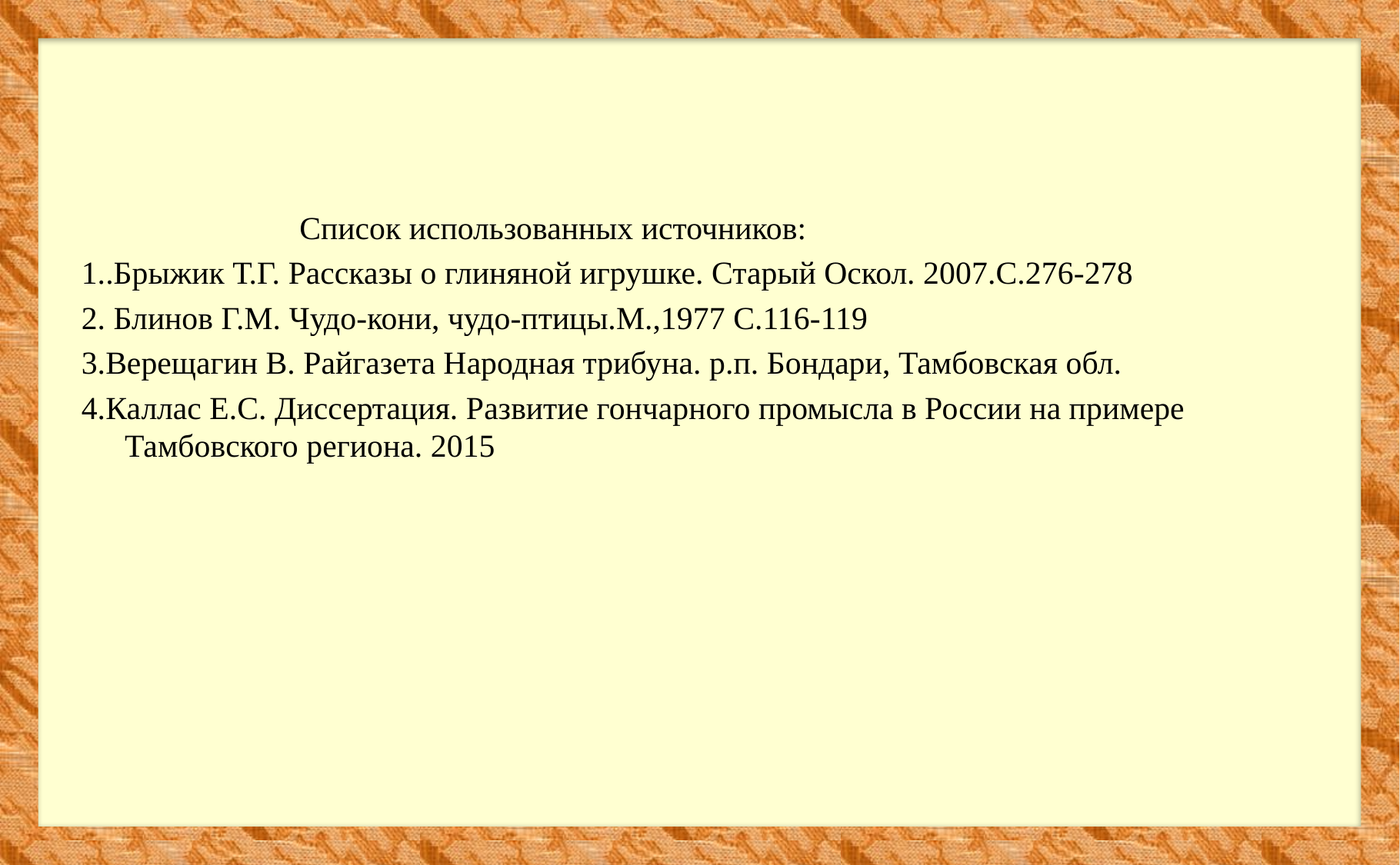

Список использованных источников:
1..Брыжик Т.Г. Рассказы о глиняной игрушке. Старый Оскол. 2007.С.276-278
2. Блинов Г.М. Чудо-кони, чудо-птицы.М.,1977 С.116-119
3.Верещагин В. Райгазета Народная трибуна. р.п. Бондари, Тамбовская обл.
4.Каллас Е.С. Диссертация. Развитие гончарного промысла в России на примере Тамбовского региона. 2015